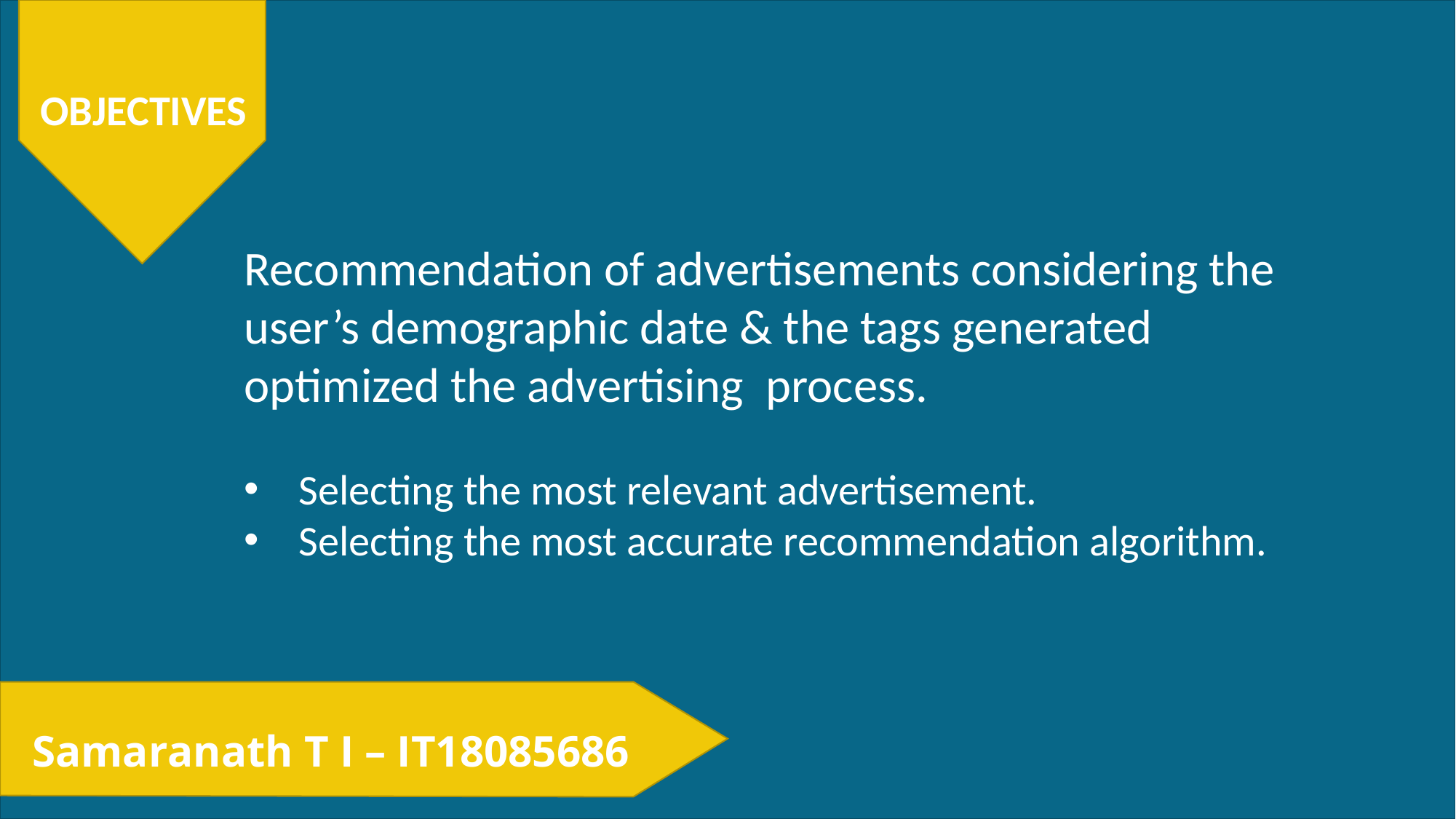

OBJECTIVES
Recommendation of advertisements considering the user’s demographic date & the tags generated optimized the advertising  process.

Selecting the most relevant advertisement.
Selecting the most accurate recommendation algorithm.

Samaranath T I – IT18085686